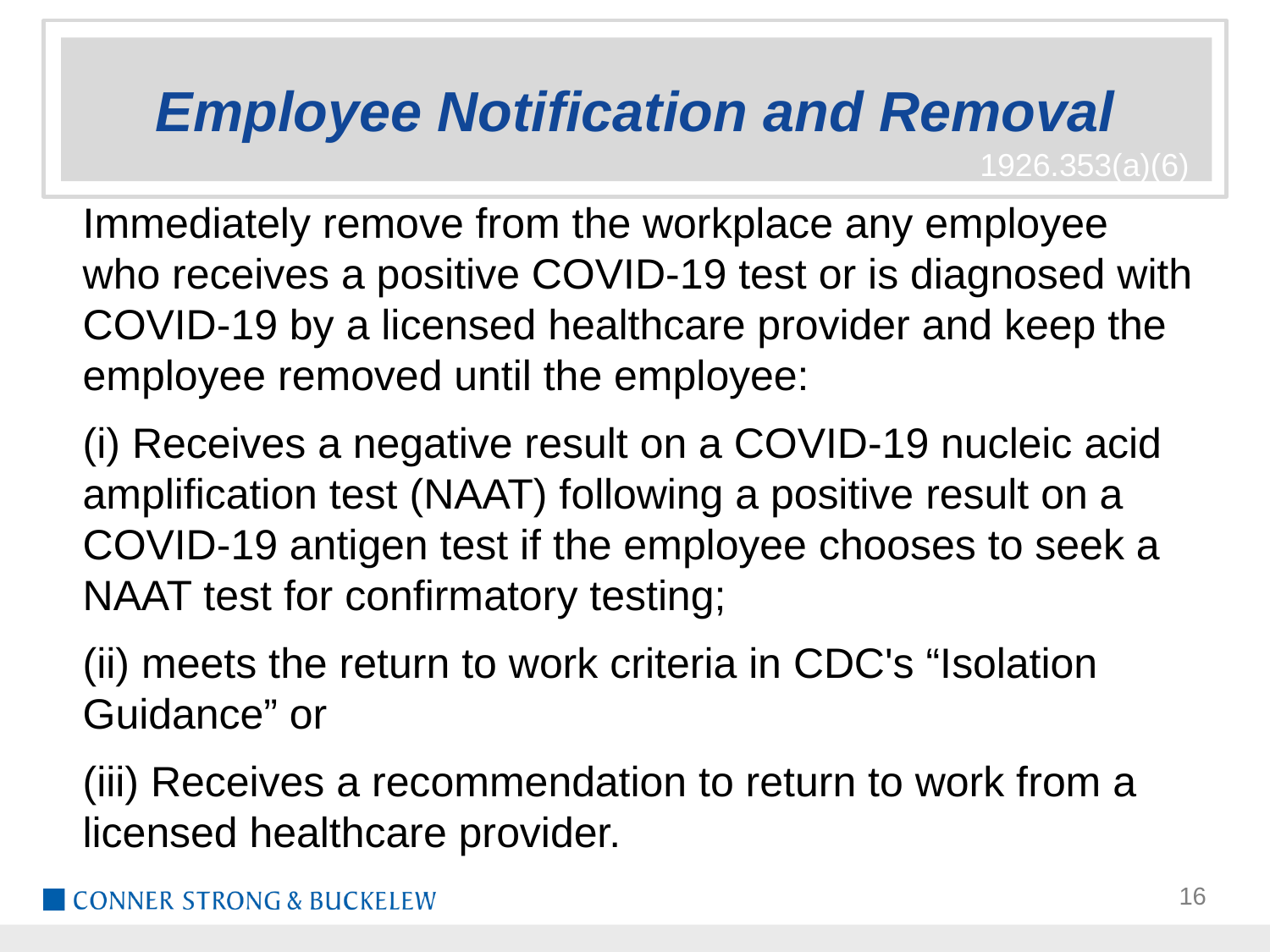

# Employee Notification and Removal
1926.353(a)(6)
Immediately remove from the workplace any employee who receives a positive COVID-19 test or is diagnosed with COVID-19 by a licensed healthcare provider and keep the employee removed until the employee:
(i) Receives a negative result on a COVID-19 nucleic acid amplification test (NAAT) following a positive result on a COVID-19 antigen test if the employee chooses to seek a NAAT test for confirmatory testing;
(ii) meets the return to work criteria in CDC's “Isolation Guidance” or
(iii) Receives a recommendation to return to work from a licensed healthcare provider.